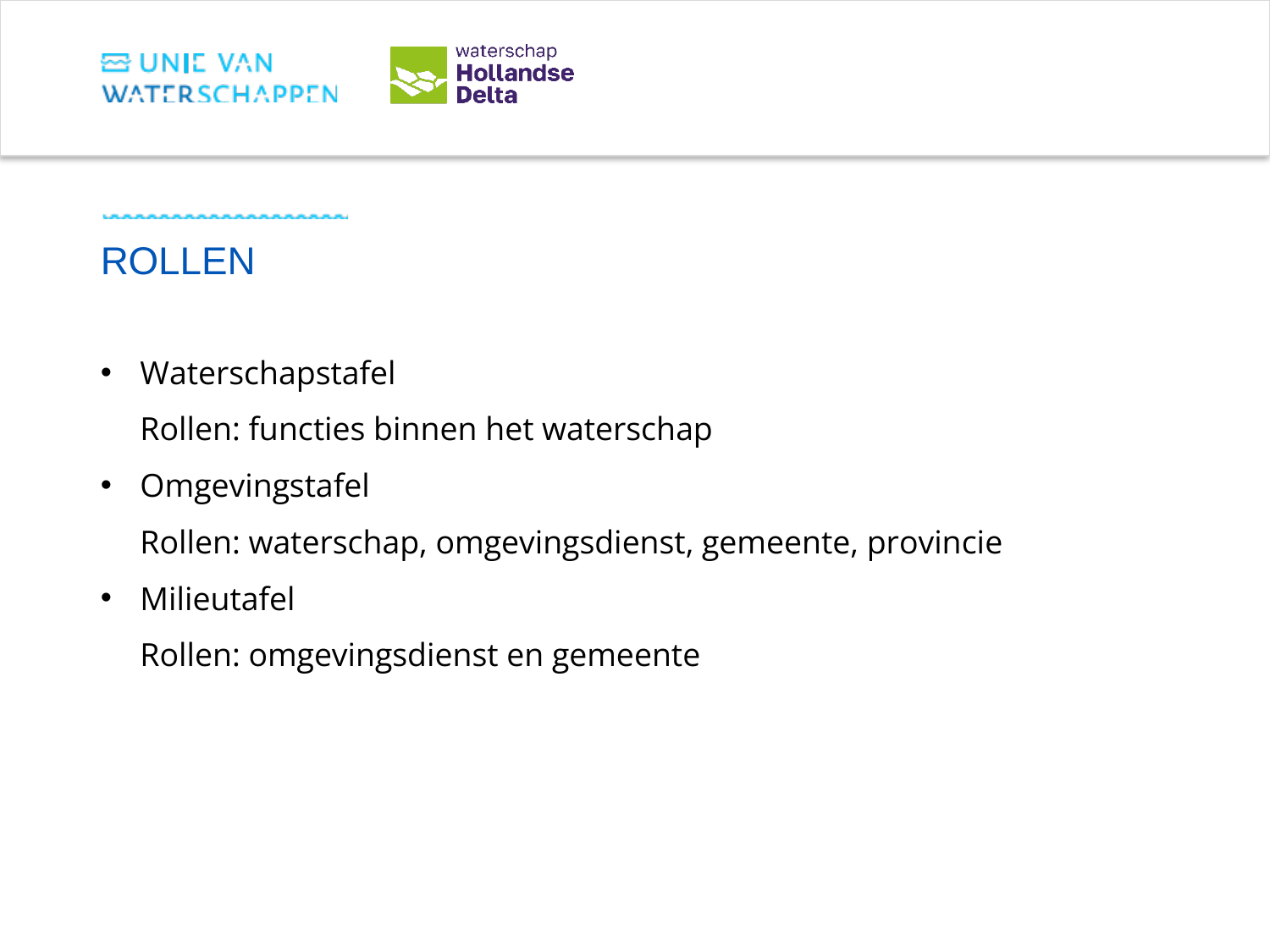

# Rollen
Waterschapstafel
Rollen: functies binnen het waterschap
Omgevingstafel
Rollen: waterschap, omgevingsdienst, gemeente, provincie
Milieutafel
Rollen: omgevingsdienst en gemeente